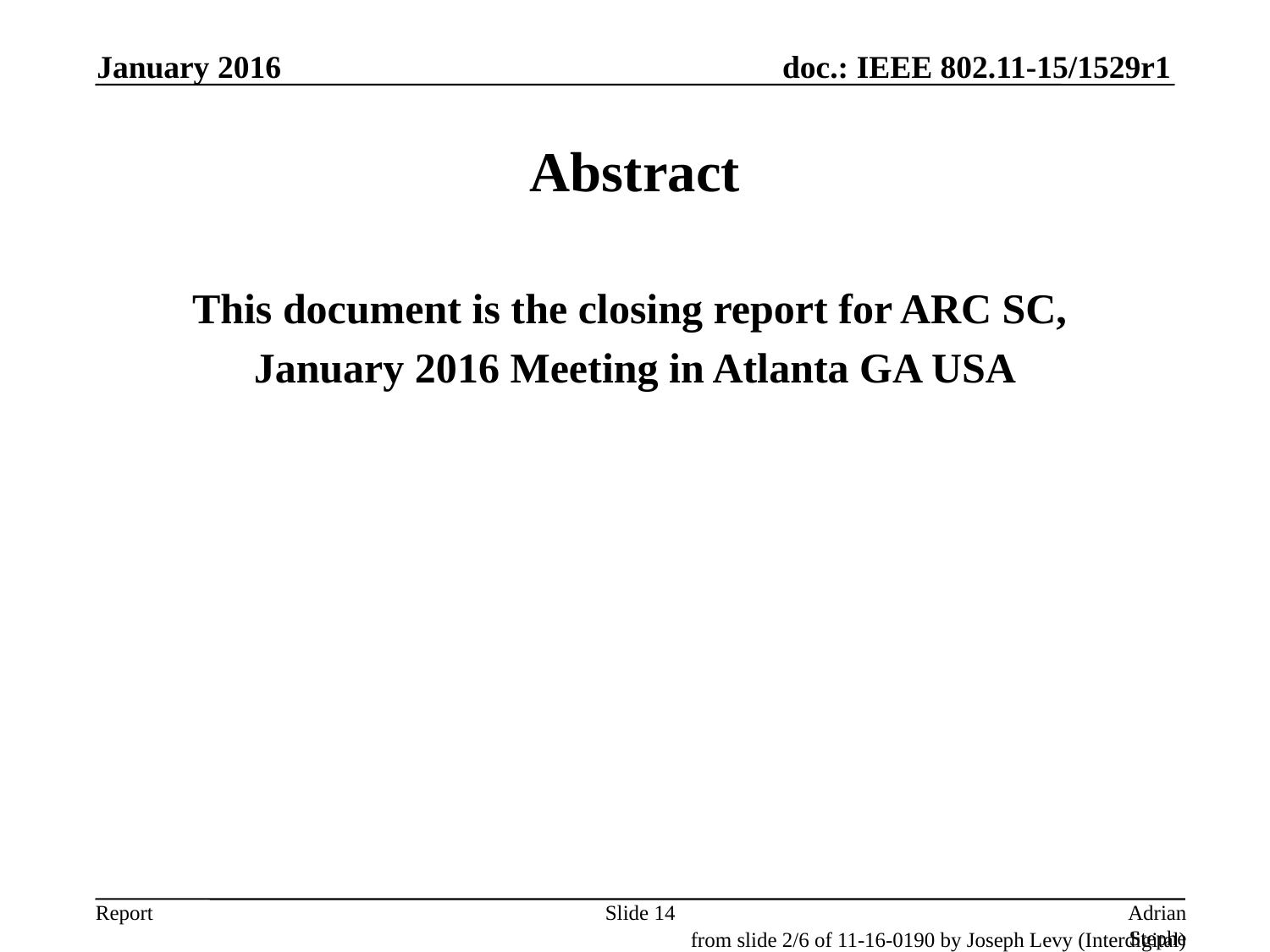

January 2016
# Abstract
This document is the closing report for ARC SC,
January 2016 Meeting in Atlanta GA USA
Slide 14
Adrian Stephens, Intel Corporation
from slide 2/6 of 11-16-0190 by Joseph Levy (Interdigital)